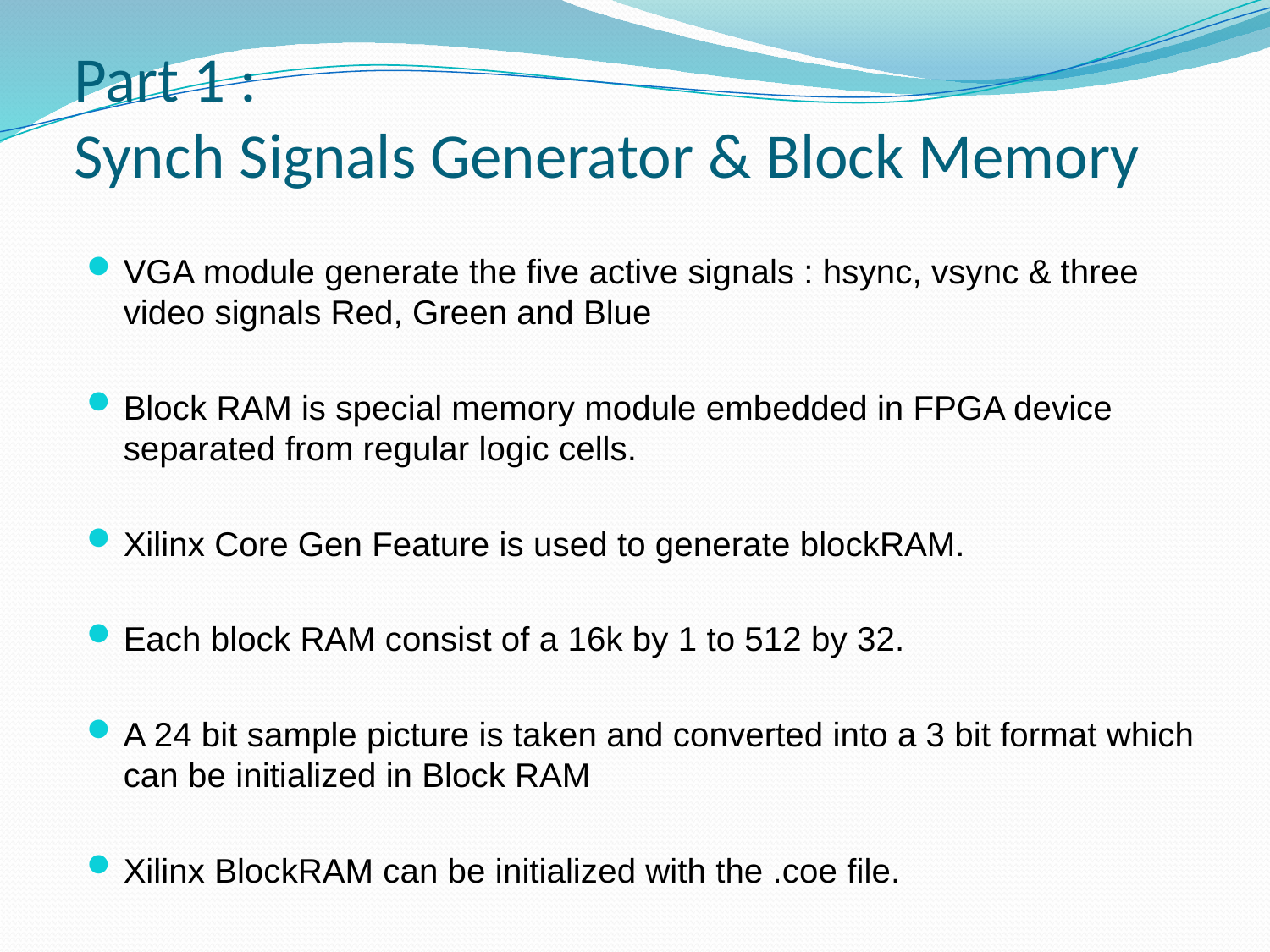

# Part 1 : Synch Signals Generator & Block Memory

VGA module generate the five active signals : hsync, vsync & three video signals Red, Green and Blue

Block RAM is special memory module embedded in FPGA device separated from regular logic cells.

Xilinx Core Gen Feature is used to generate blockRAM.

Each block RAM consist of a 16k by 1 to 512 by 32.

A 24 bit sample picture is taken and converted into a 3 bit format which can be initialized in Block RAM

Xilinx BlockRAM can be initialized with the .coe file.